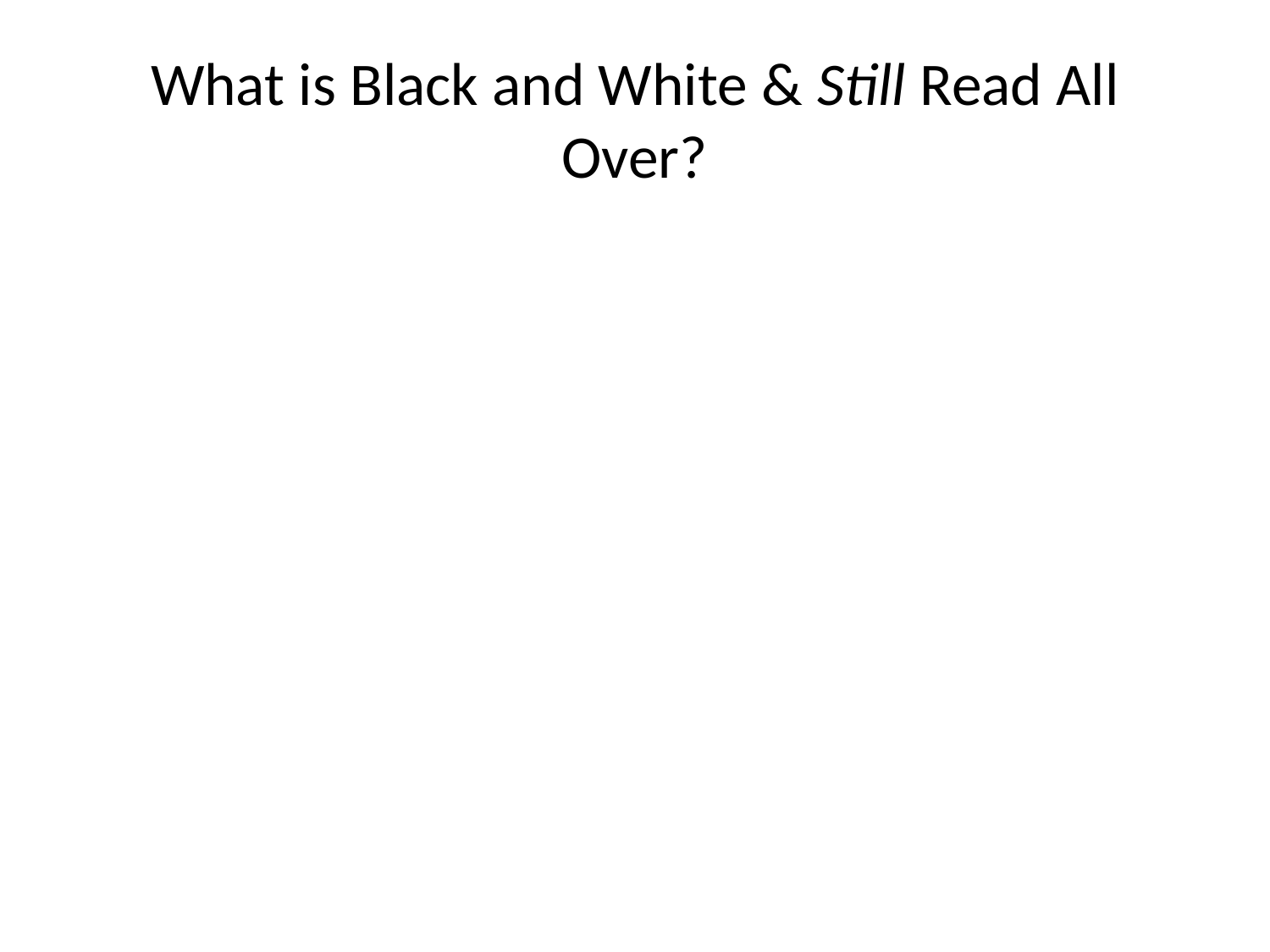

# What is Black and White & Still Read All Over?